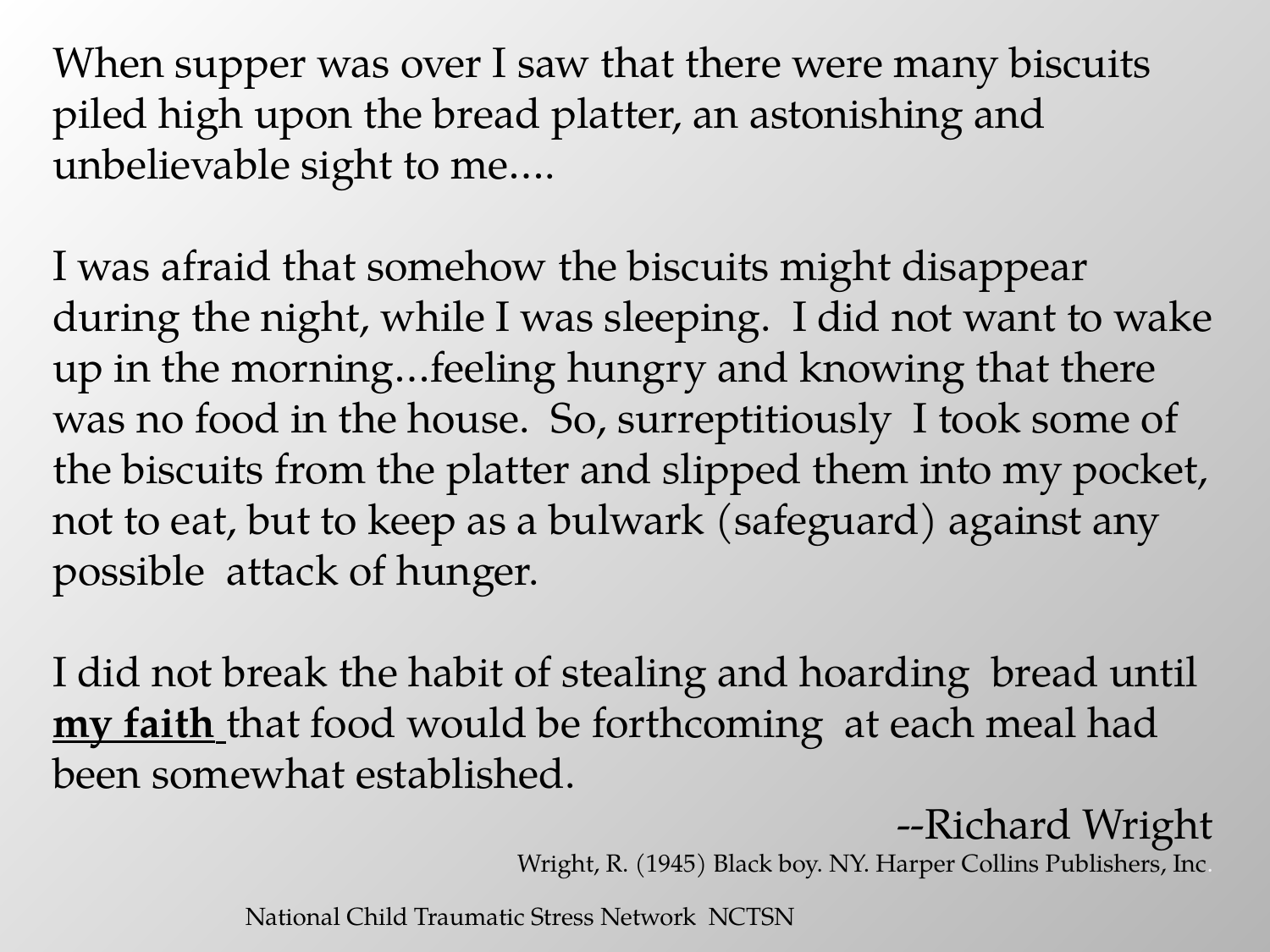

When supper was over I saw that there were many biscuits piled high upon the bread platter, an astonishing and unbelievable sight to me….

I was afraid that somehow the biscuits might disappear during the night, while I was sleeping.  I did not want to wake up in the morning…feeling hungry and knowing that there was no food in the house.  So, surreptitiously  I took some of the biscuits from the platter and slipped them into my pocket, not to eat, but to keep as a bulwark (safeguard) against any possible  attack of hunger.

I did not break the habit of stealing and hoarding  bread until my faith that food would be forthcoming  at each meal had been somewhat established.
--Richard Wright
Wright, R. (1945) Black boy. NY. Harper Collins Publishers, Inc.
National Child Traumatic Stress Network  NCTSN